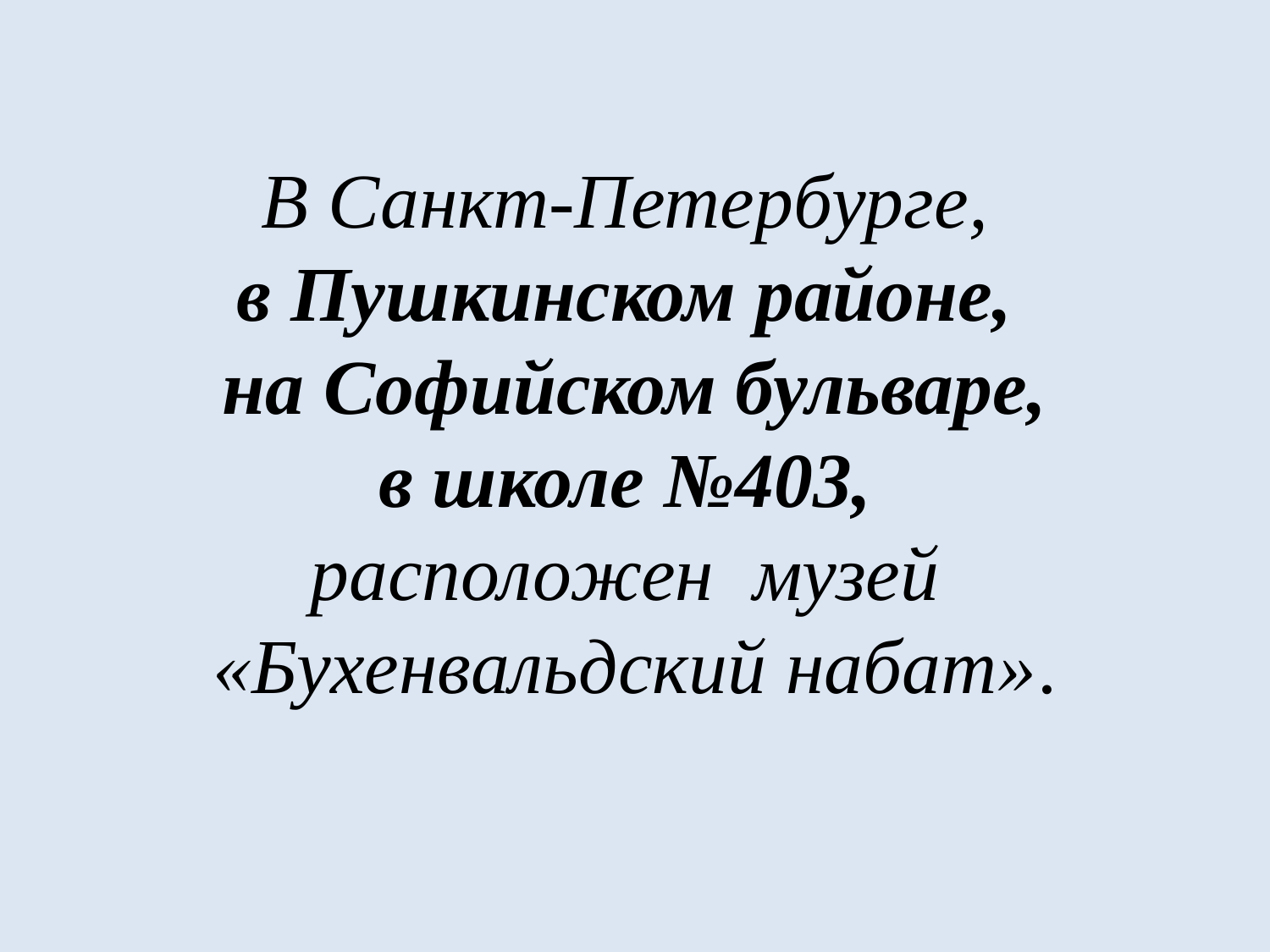

# В Санкт-Петербурге, в Пушкинском районе, на Софийском бульваре, в школе №403, расположен  музей «Бухенвальдский набат».